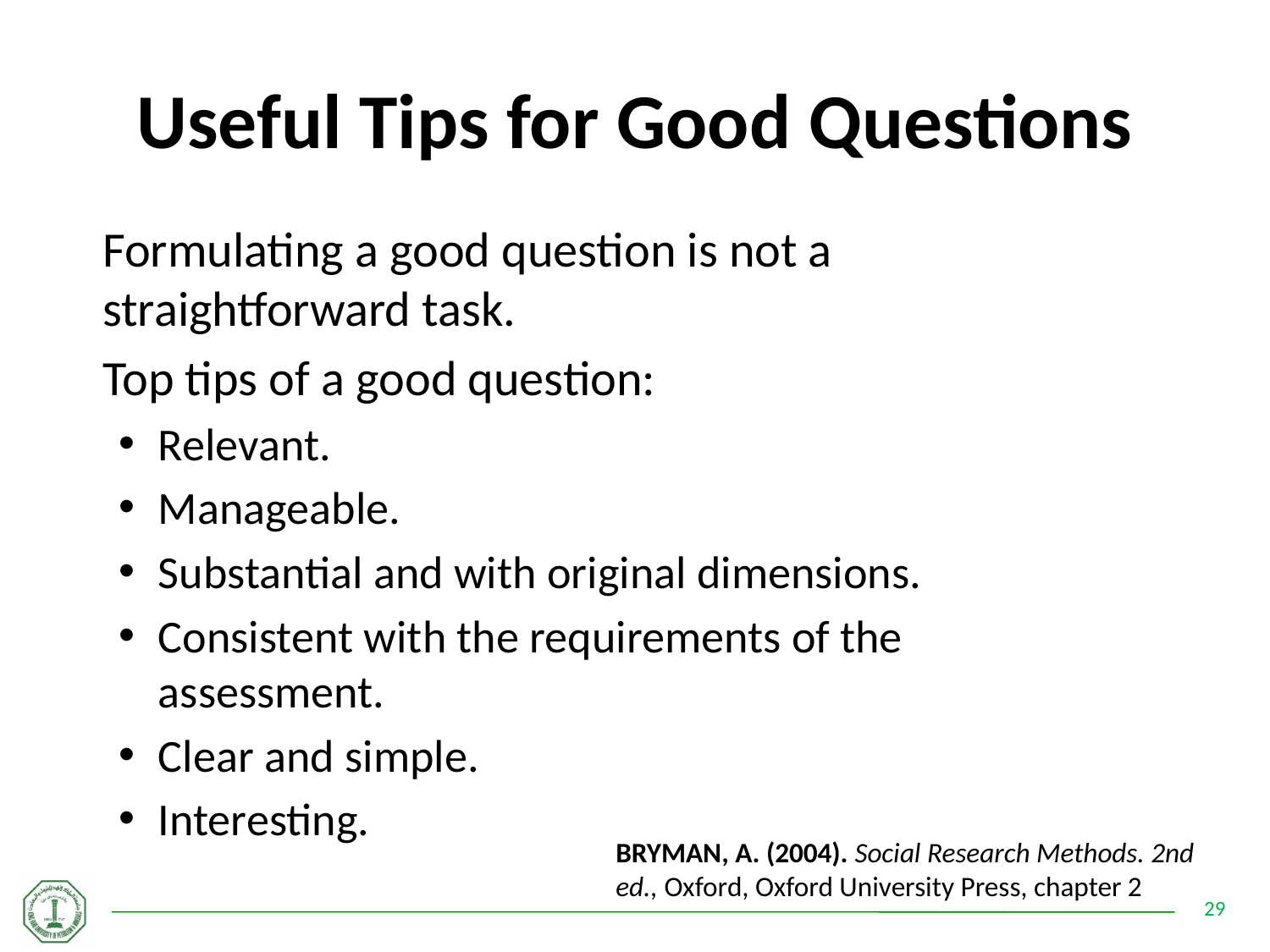

# Useful Tips for Good Questions
	Formulating a good question is not a straightforward task.
	Top tips of a good question:
Relevant.
Manageable.
Substantial and with original dimensions.
Consistent with the requirements of the assessment.
Clear and simple.
Interesting.

BRYMAN, A. (2004). Social Research Methods. 2nd ed., Oxford, Oxford University Press, chapter 2
29